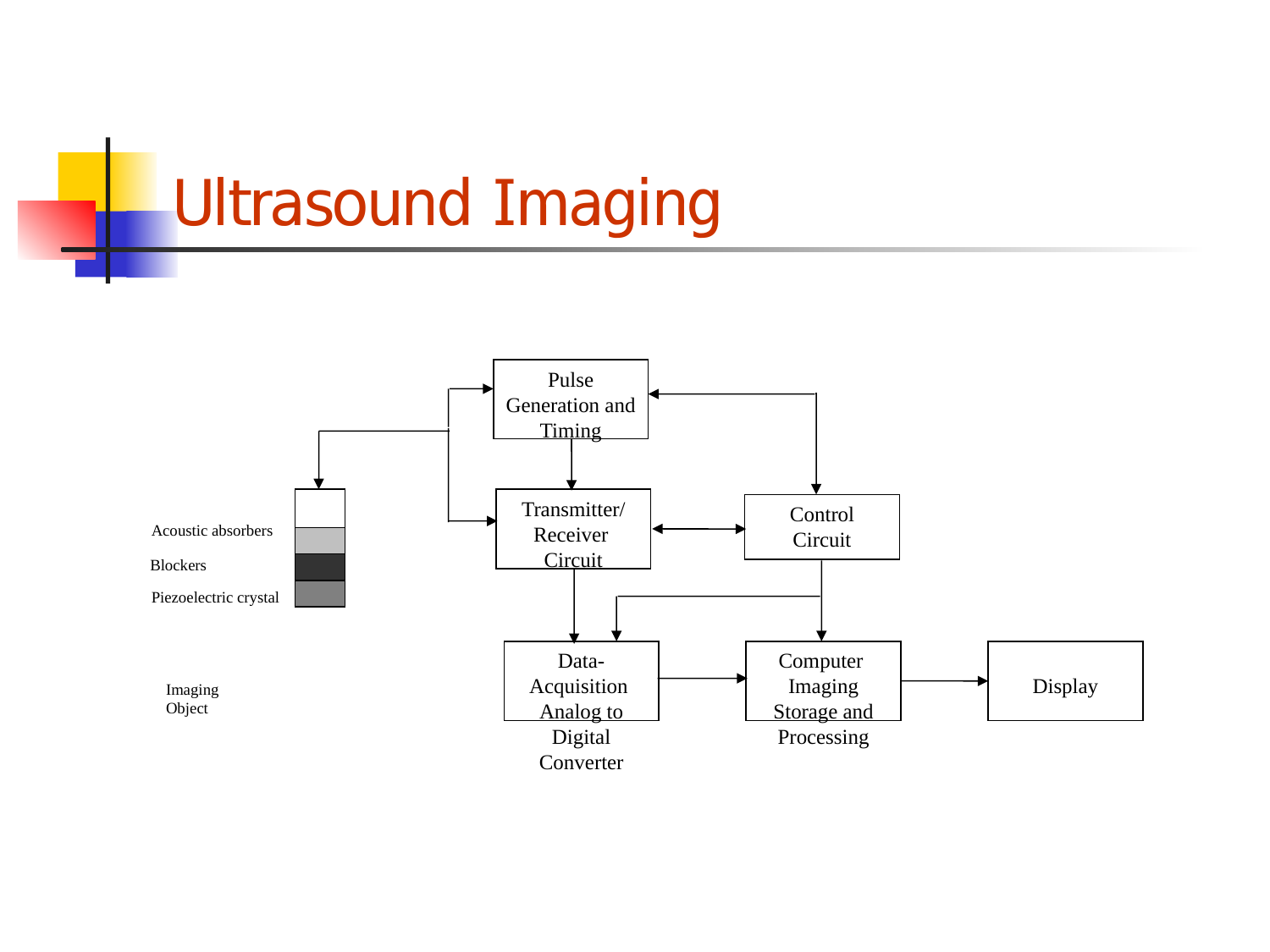

# Ultrasound Imaging
Pulse
Generation and Timing

Transmitter/
Receiver
Circuit
Control
Circuit
Acoustic absorbers

Blockers

Piezoelectric crystal

Data-Acquisition
Analog to Digital Converter
Computer
Imaging Storage and Processing

Display

Imaging
Object